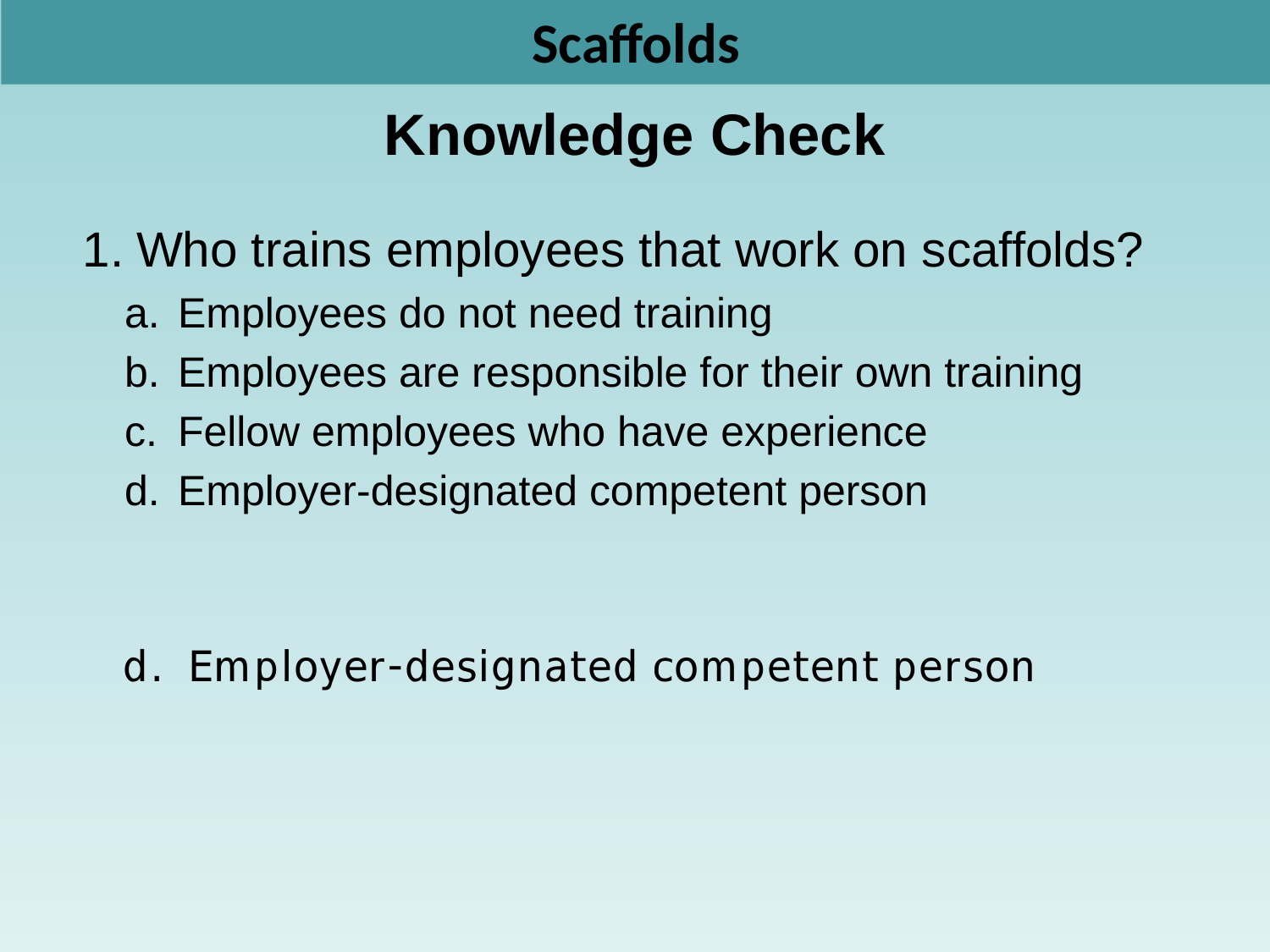

Scaffolds
# Knowledge Check
Who trains employees that work on scaffolds?
Employees do not need training
Employees are responsible for their own training
Fellow employees who have experience
Employer-designated competent person
d.  Employer-designated competent person